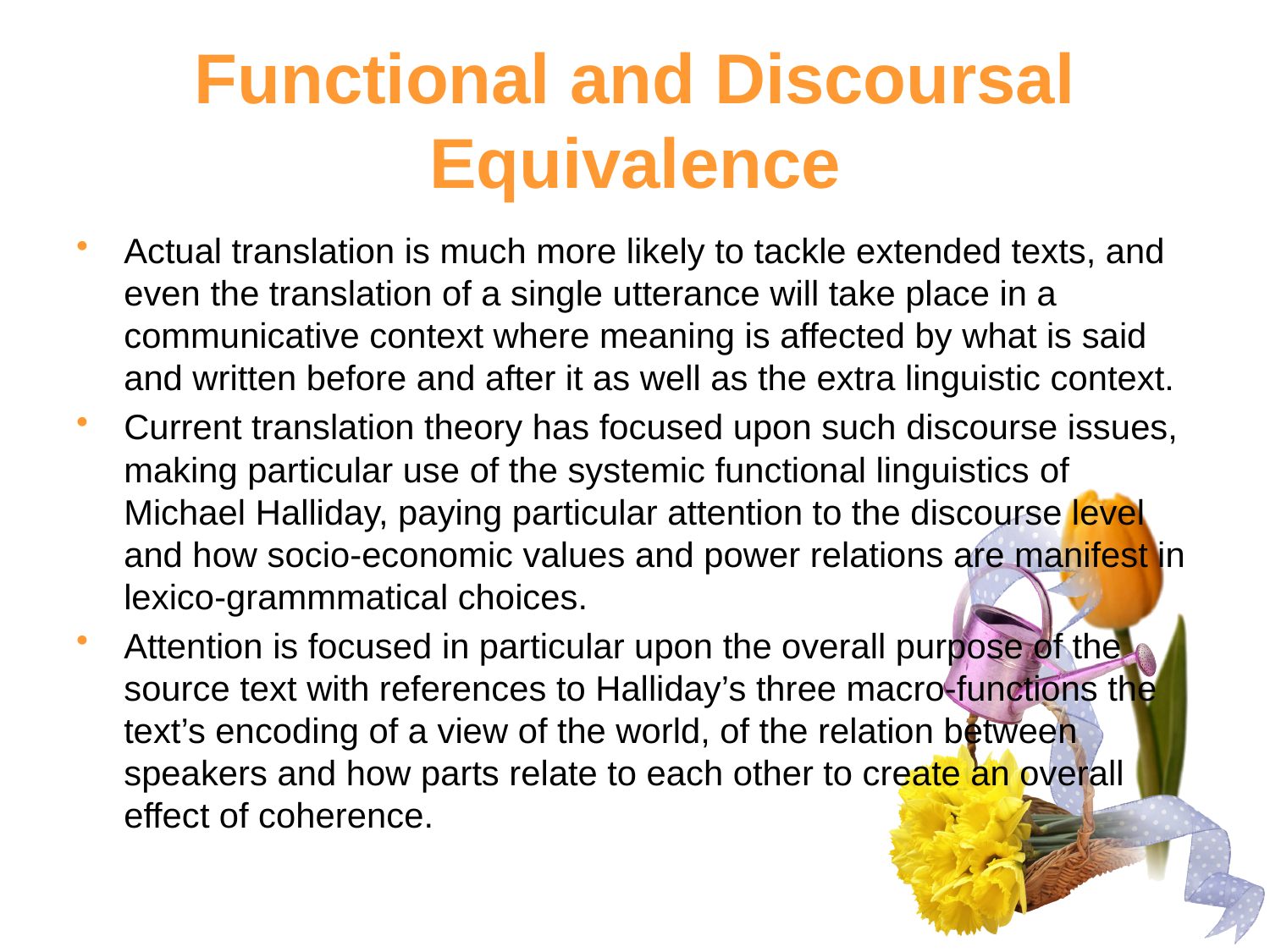

# Functional and Discoursal Equivalence
Actual translation is much more likely to tackle extended texts, and even the translation of a single utterance will take place in a communicative context where meaning is affected by what is said and written before and after it as well as the extra linguistic context.
Current translation theory has focused upon such discourse issues, making particular use of the systemic functional linguistics of Michael Halliday, paying particular attention to the discourse level and how socio-economic values and power relations are manifest in lexico-grammmatical choices.
Attention is focused in particular upon the overall purpose of the source text with references to Halliday’s three macro-functions the text’s encoding of a view of the world, of the relation between speakers and how parts relate to each other to create an overall effect of coherence.